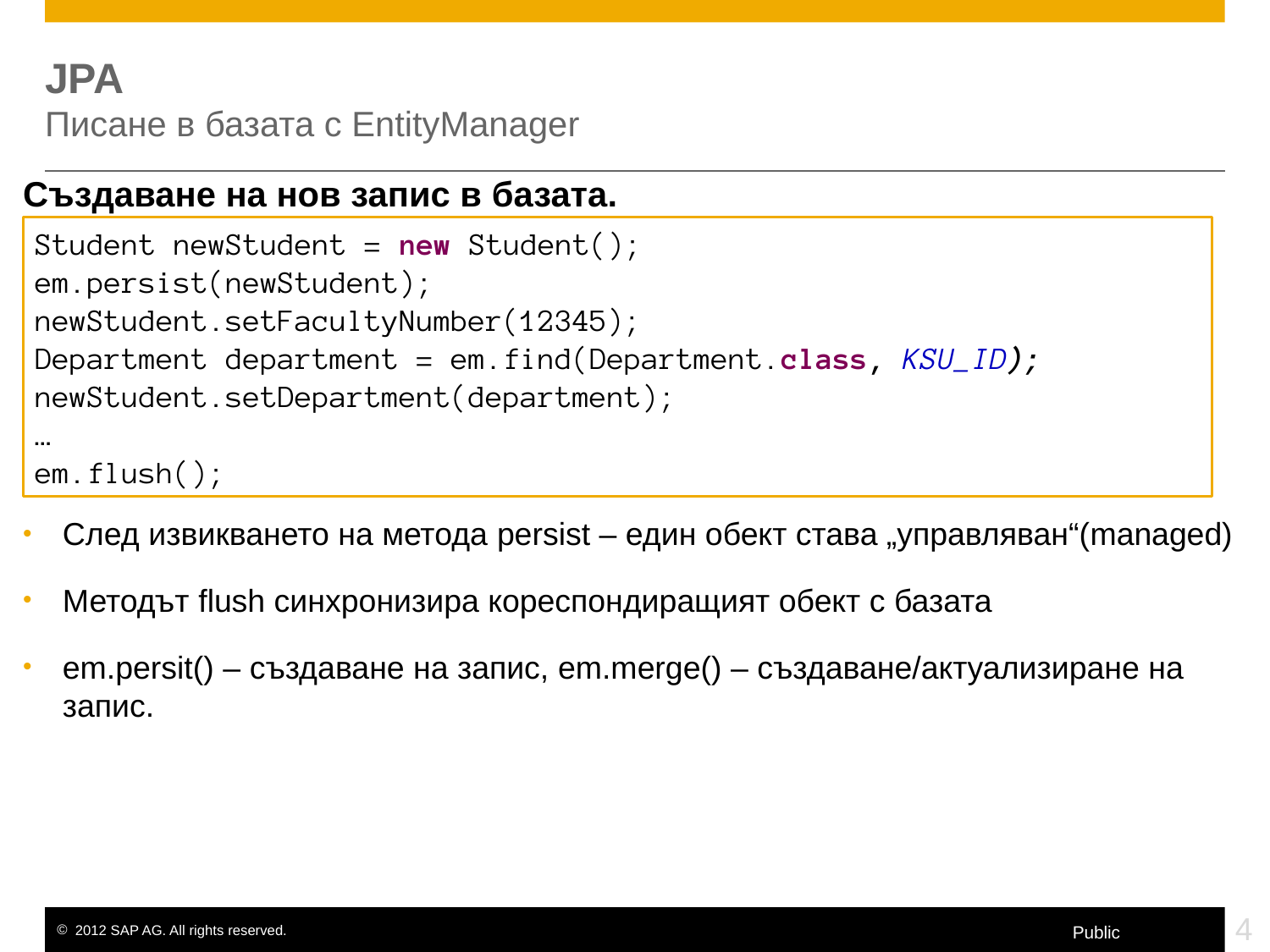

# JPA Писане в базата с EntityManager
Създаване на нов запис в базата.
Student newStudent = new Student();
em.persist(newStudent);
newStudent.setFacultyNumber(12345);
Department department = em.find(Department.class, KSU_ID);
newStudent.setDepartment(department);
…
em.flush();
След извикването на метода persist – един обект става „управляван“(managed)
Методът flush синхронизира кореспондиращият обект с базата
em.persit() – създаване на запис, em.merge() – създаване/актуализиране на запис.

4